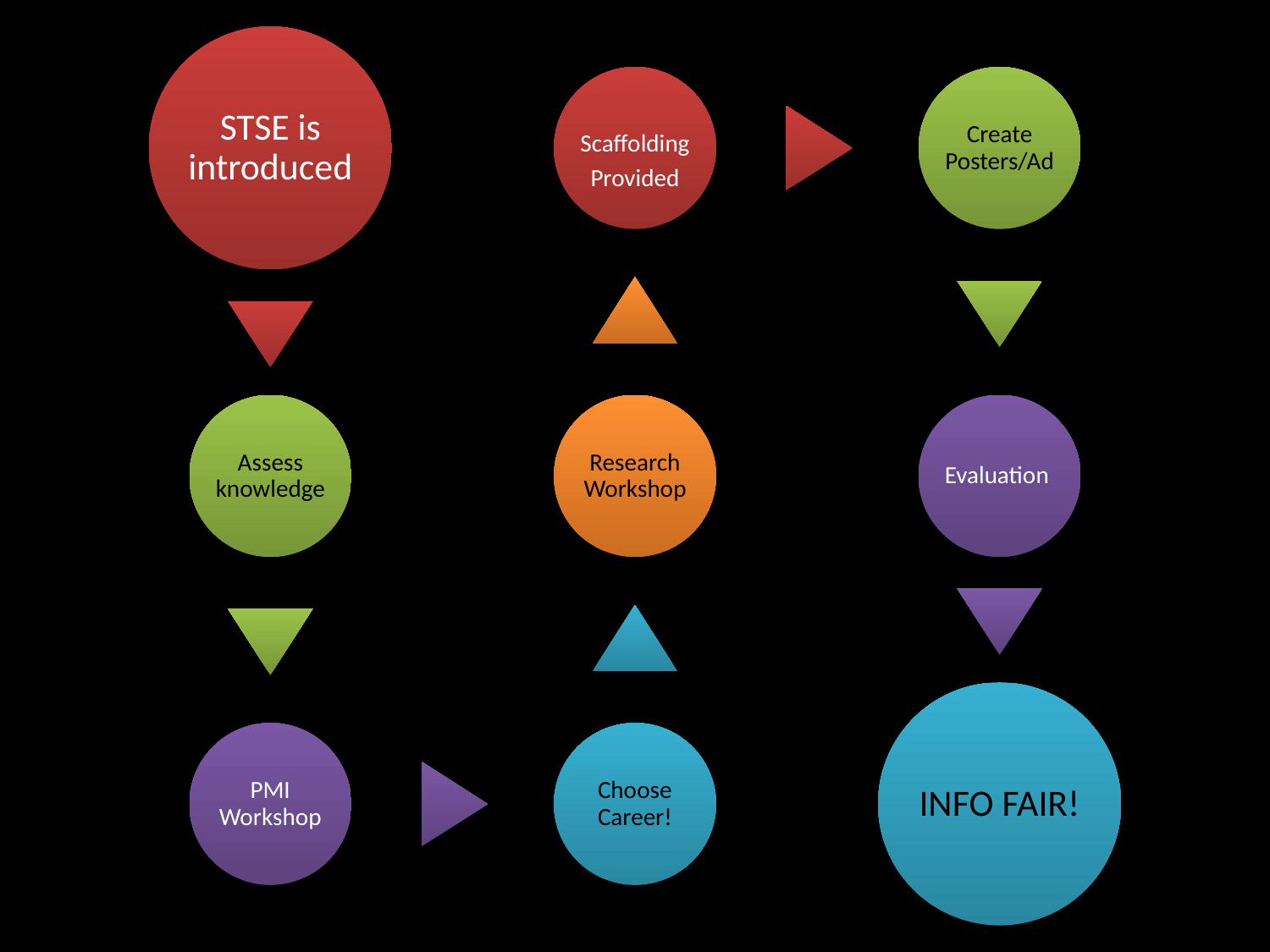

STSE is introduced
Assess knowledge
PMI Workshop
Choose Career!
Research Workshop
 Scaffolding
Provided
Create Posters/Ad
Evaluation
INFO FAIR!